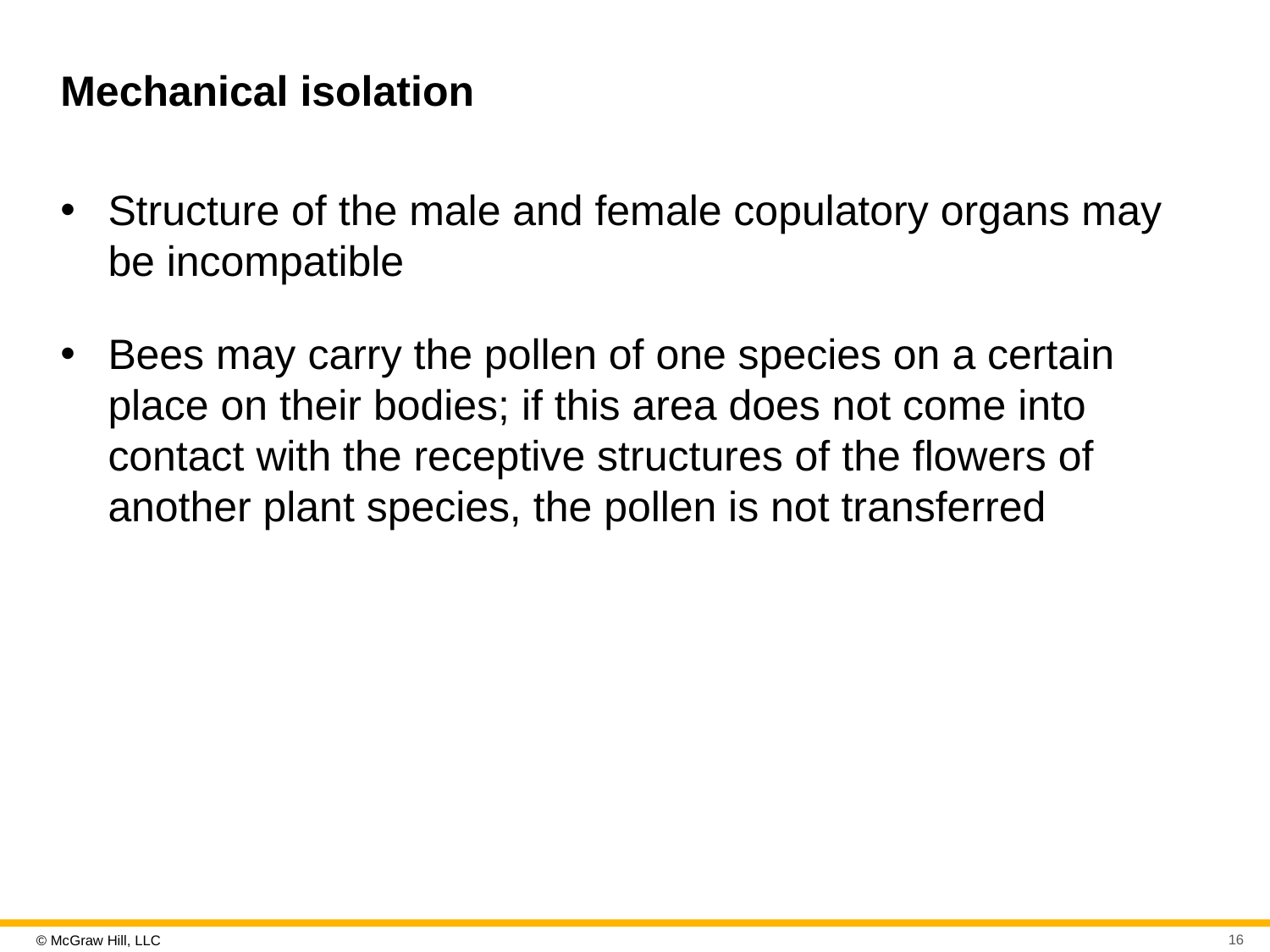

# Mechanical isolation
Structure of the male and female copulatory organs may be incompatible
Bees may carry the pollen of one species on a certain place on their bodies; if this area does not come into contact with the receptive structures of the flowers of another plant species, the pollen is not transferred
16